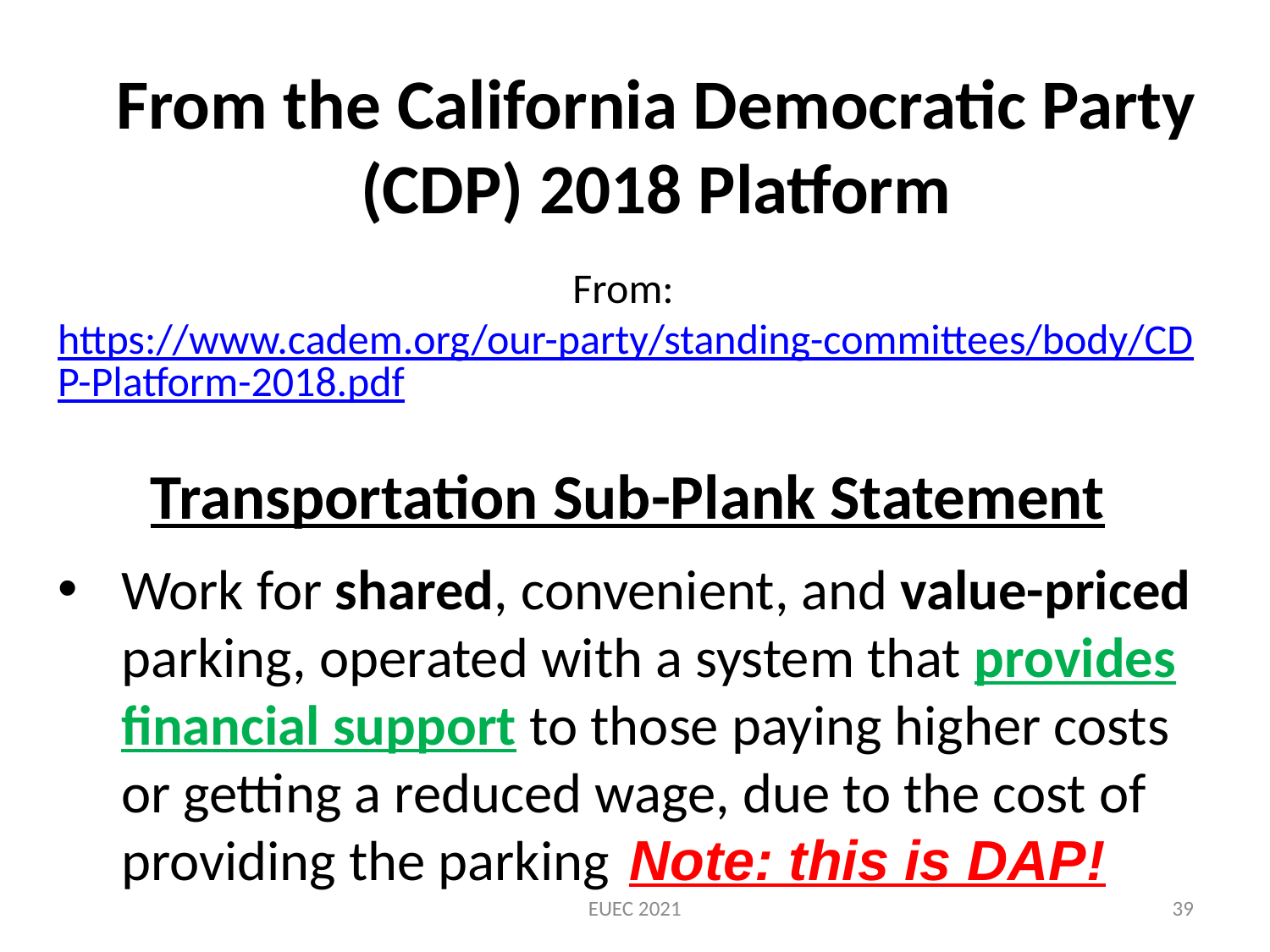

# From the California Democratic Party (CDP) 2018 Platform

From: https://www.cadem.org/our-party/standing-committees/body/CDP-Platform-2018.pdf

Transportation Sub-Plank Statement

Work for shared, convenient, and value-priced parking, operated with a system that provides financial support to those paying higher costs or getting a reduced wage, due to the cost of providing the parking	Note: this is DAP!
EUEC 2021
39